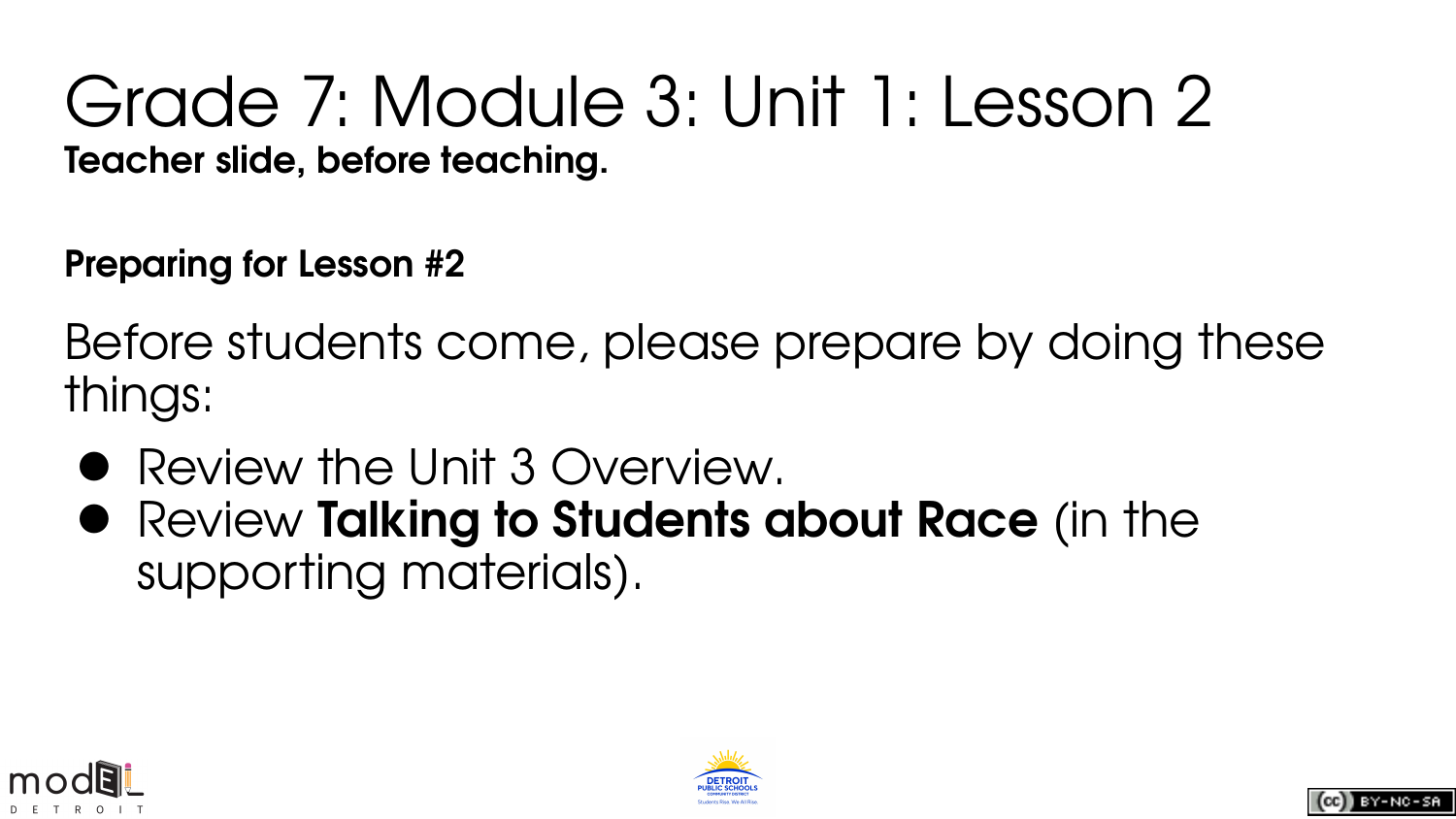

Grade 7: Module 3: Unit 1: Lesson 2
Teacher slide, before teaching.

Preparing for Lesson #2

Before students come, please prepare by doing these things:
Review the Unit 3 Overview.
Review Talking to Students about Race (in the supporting materials).